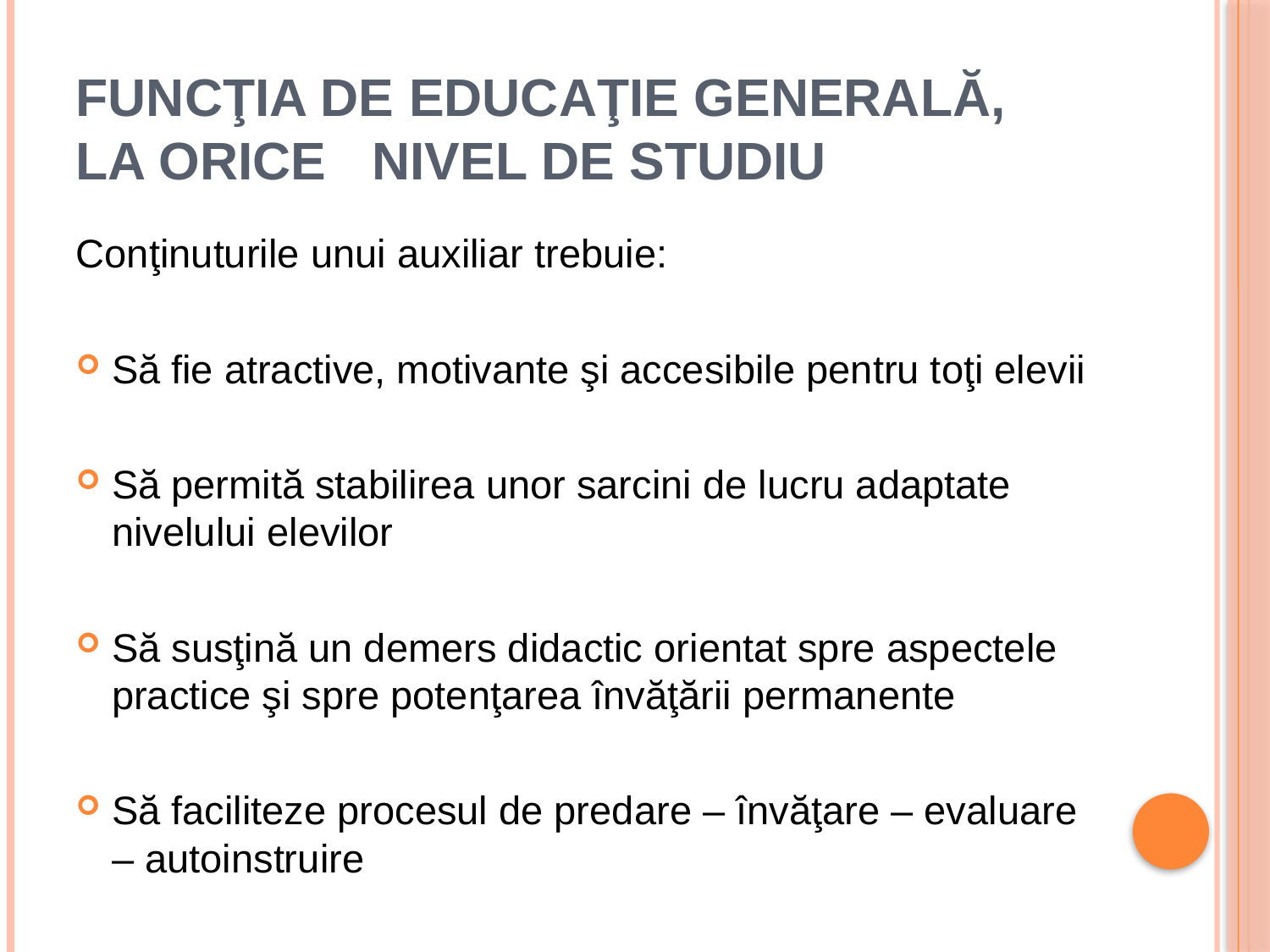

# Funcţia de educaţie generală, la orice   nivel de studiu
Conţinuturile unui auxiliar trebuie:

Să fie atractive, motivante şi accesibile pentru toţi elevii

Să permită stabilirea unor sarcini de lucru adaptate nivelului elevilor

Să susţină un demers didactic orientat spre aspectele practice şi spre potenţarea învăţării permanente

Să faciliteze procesul de predare – învăţare – evaluare – autoinstruire